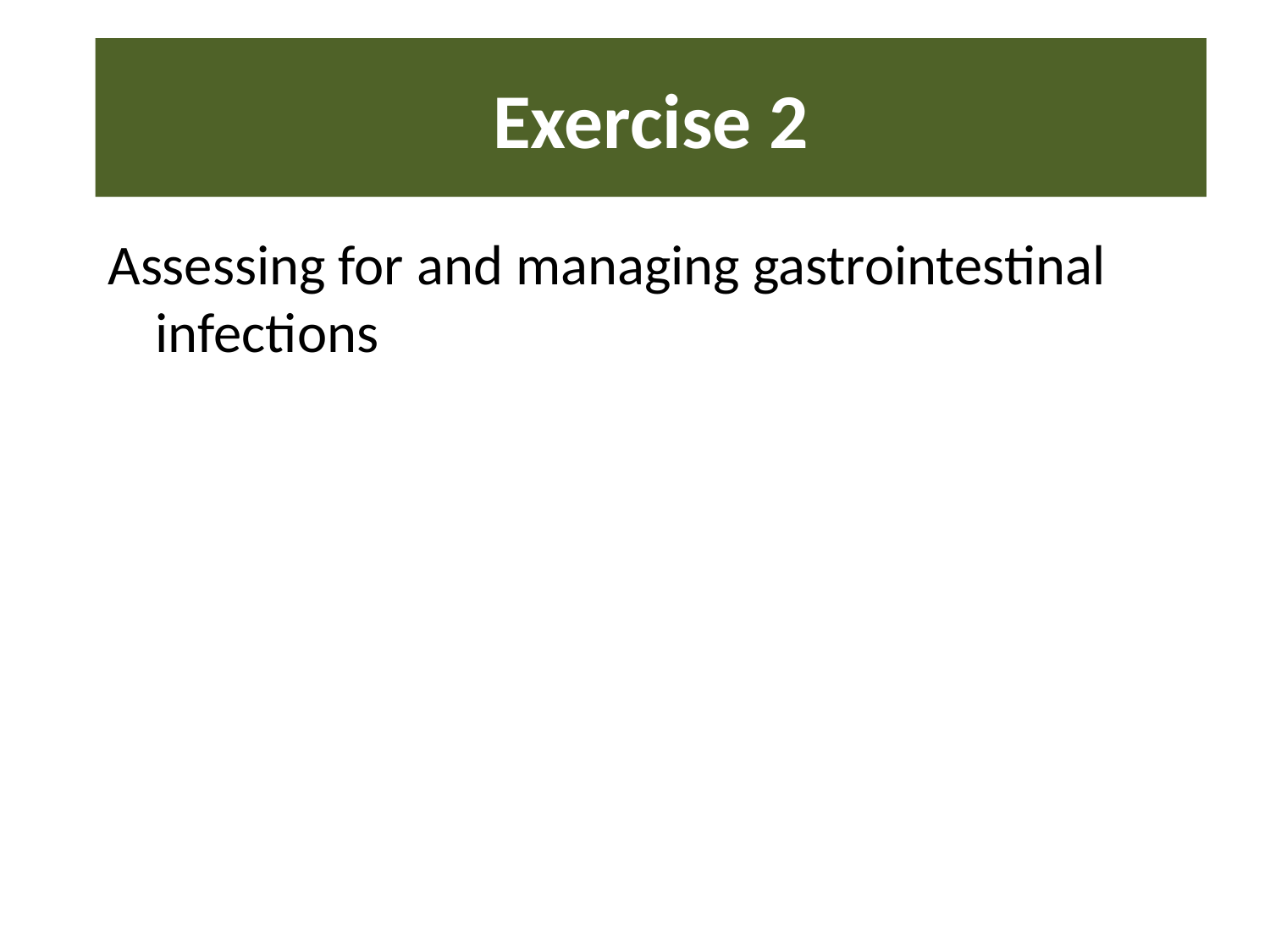

# Exercise 2
Assessing for and managing gastrointestinal infections